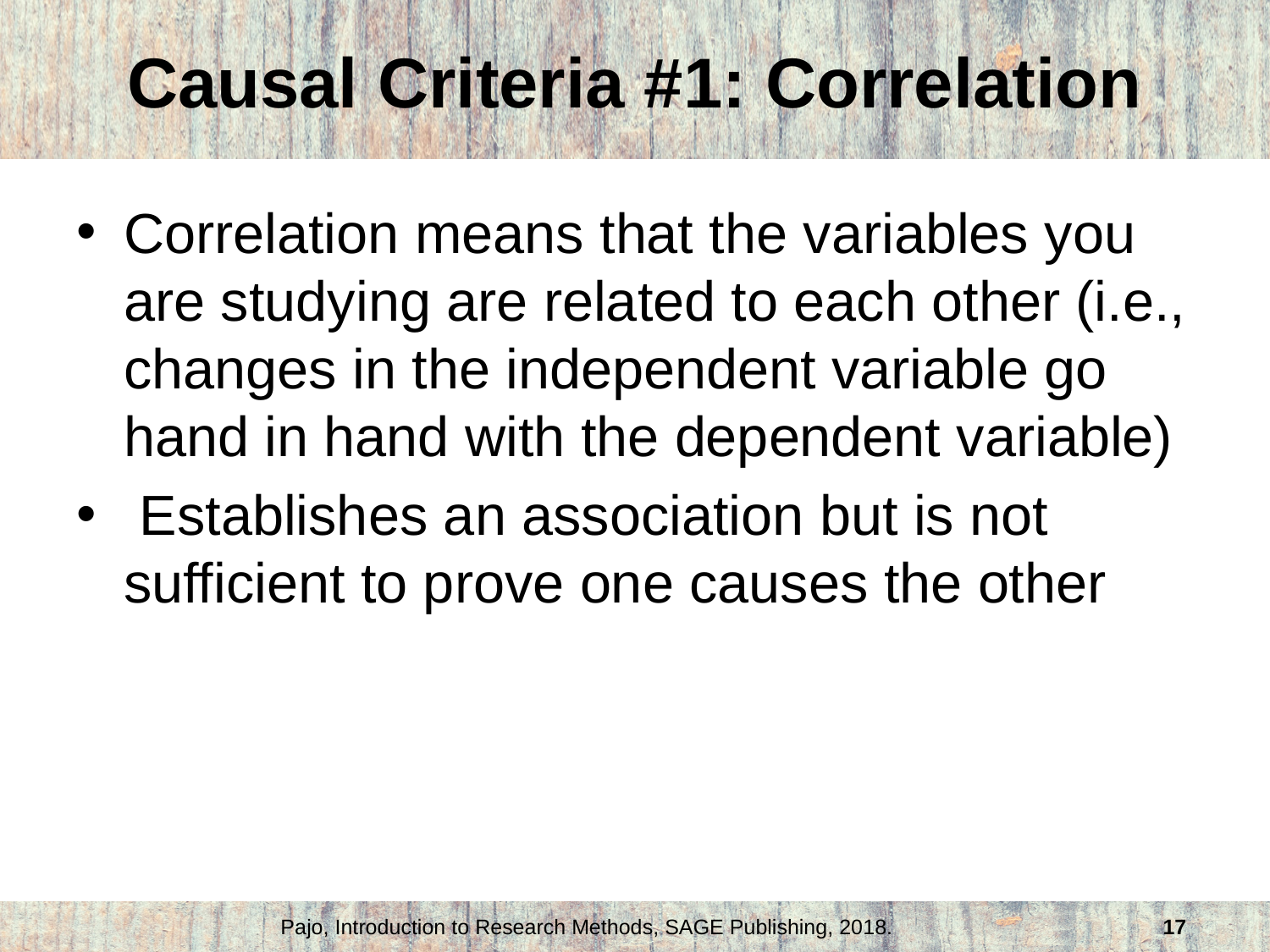

# Causal Criteria #1: Correlation
Correlation means that the variables you are studying are related to each other (i.e., changes in the independent variable go hand in hand with the dependent variable)
 Establishes an association but is not sufficient to prove one causes the other
Pajo, Introduction to Research Methods, SAGE Publishing, 2018.
17